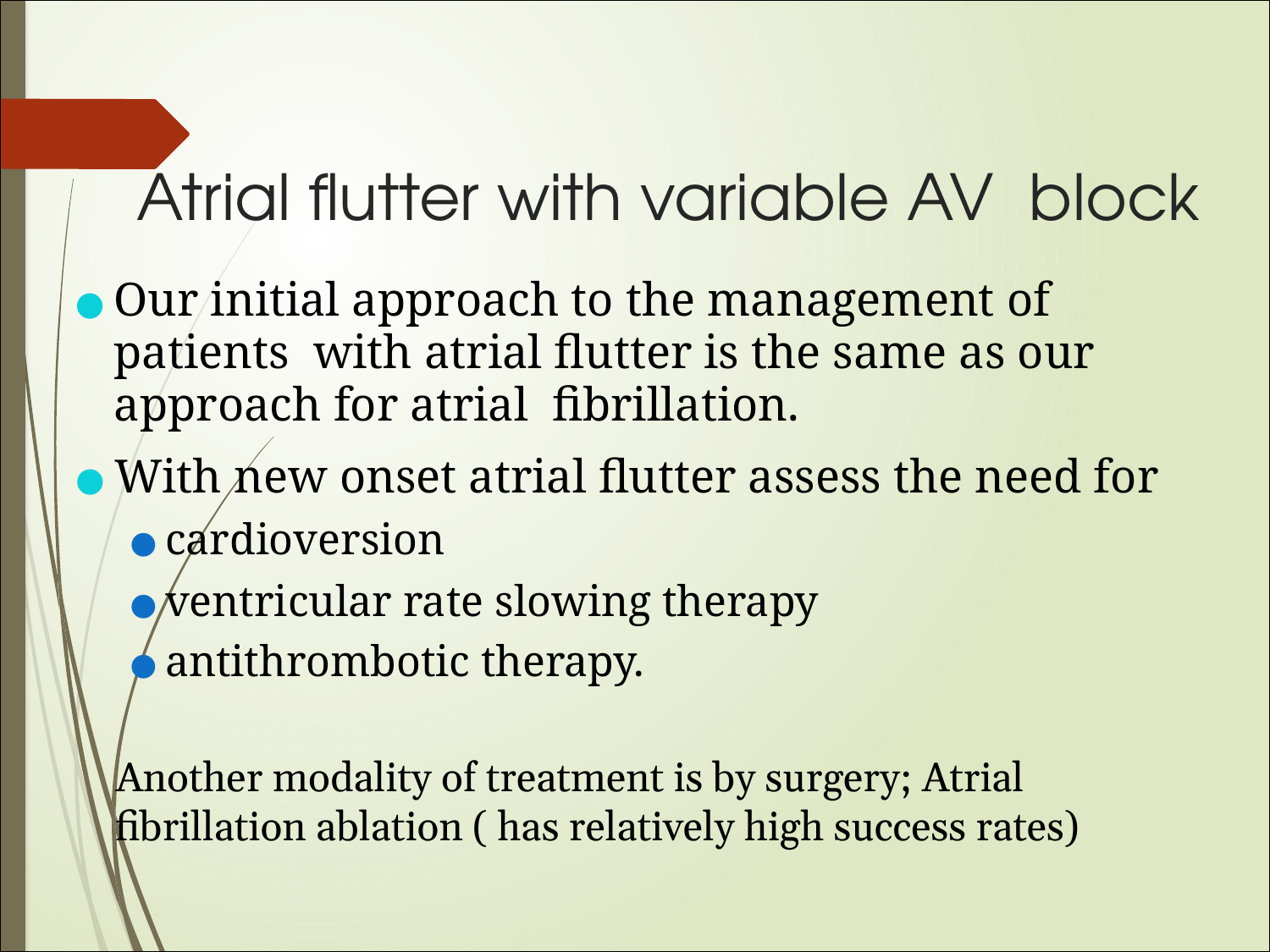

# Atrial flutter with variable AV  block
Our initial approach to the management of patients  with atrial flutter is the same as our approach for atrial  fibrillation.
With new onset atrial flutter assess the need for
cardioversion
ventricular rate slowing therapy
antithrombotic therapy.
Another modality of treatment is by surgery; Atrial fibrillation ablation ( has relatively high success rates)